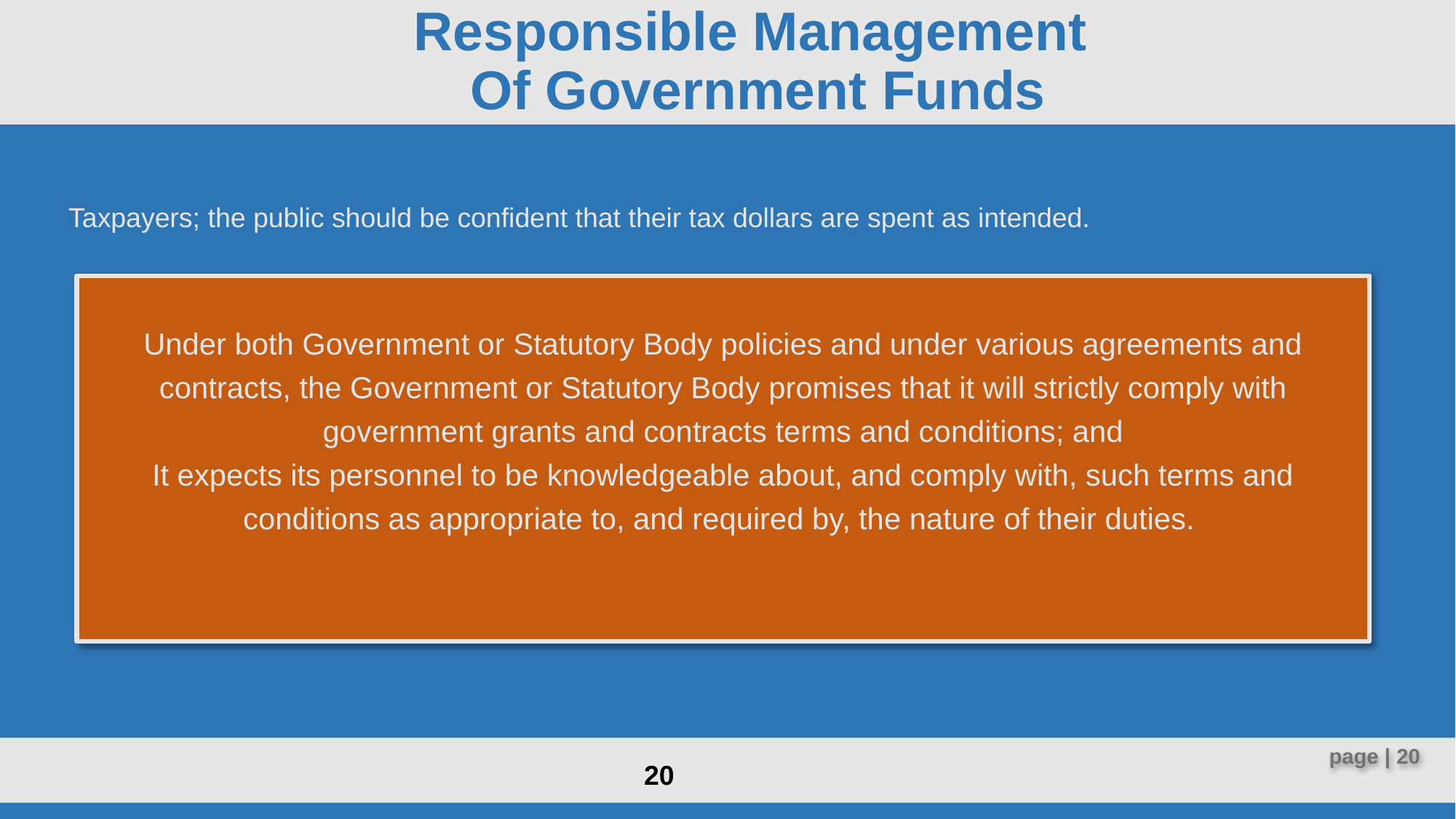

# Responsible Management Of Government Funds

Taxpayers; the public should be confident that their tax dollars are spent as intended.

Under both Government or Statutory Body policies and under various agreements and contracts, the Government or Statutory Body promises that it will strictly comply with government grants and contracts terms and conditions; and
It expects its personnel to be knowledgeable about, and comply with, such terms and conditions as appropriate to, and required by, the nature of their duties.

20